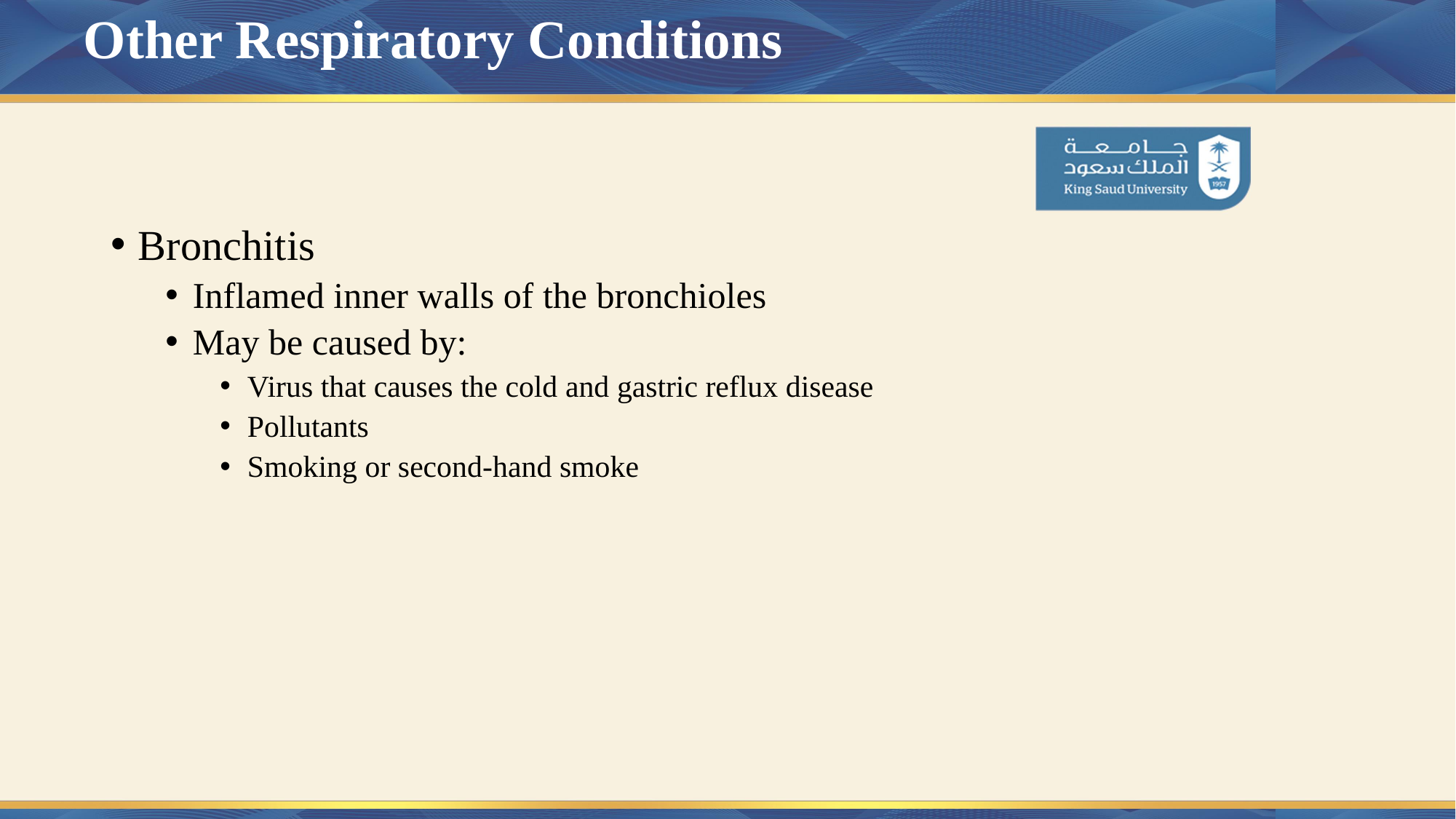

# Other Respiratory Conditions
Bronchitis
Inflamed inner walls of the bronchioles
May be caused by:
Virus that causes the cold and gastric reflux disease
Pollutants
Smoking or second-hand smoke